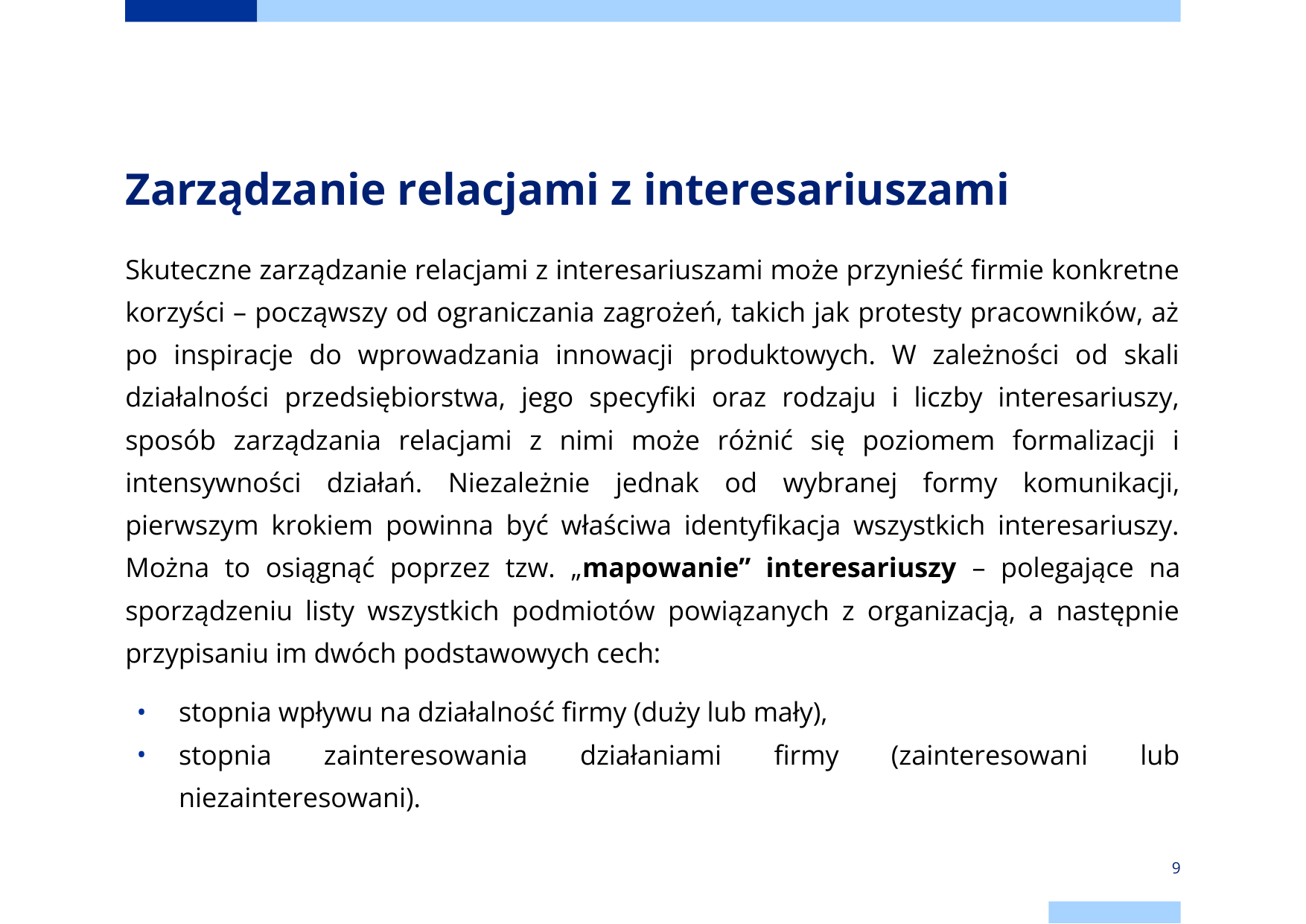

# Zarządzanie relacjami z interesariuszami
Skuteczne zarządzanie relacjami z interesariuszami może przynieść firmie konkretne korzyści – począwszy od ograniczania zagrożeń, takich jak protesty pracowników, aż po inspiracje do wprowadzania innowacji produktowych. W zależności od skali działalności przedsiębiorstwa, jego specyfiki oraz rodzaju i liczby interesariuszy, sposób zarządzania relacjami z nimi może różnić się poziomem formalizacji i intensywności działań. Niezależnie jednak od wybranej formy komunikacji, pierwszym krokiem powinna być właściwa identyfikacja wszystkich interesariuszy. Można to osiągnąć poprzez tzw. „mapowanie” interesariuszy – polegające na sporządzeniu listy wszystkich podmiotów powiązanych z organizacją, a następnie przypisaniu im dwóch podstawowych cech:
stopnia wpływu na działalność firmy (duży lub mały),
stopnia zainteresowania działaniami firmy (zainteresowani lub niezainteresowani).
9